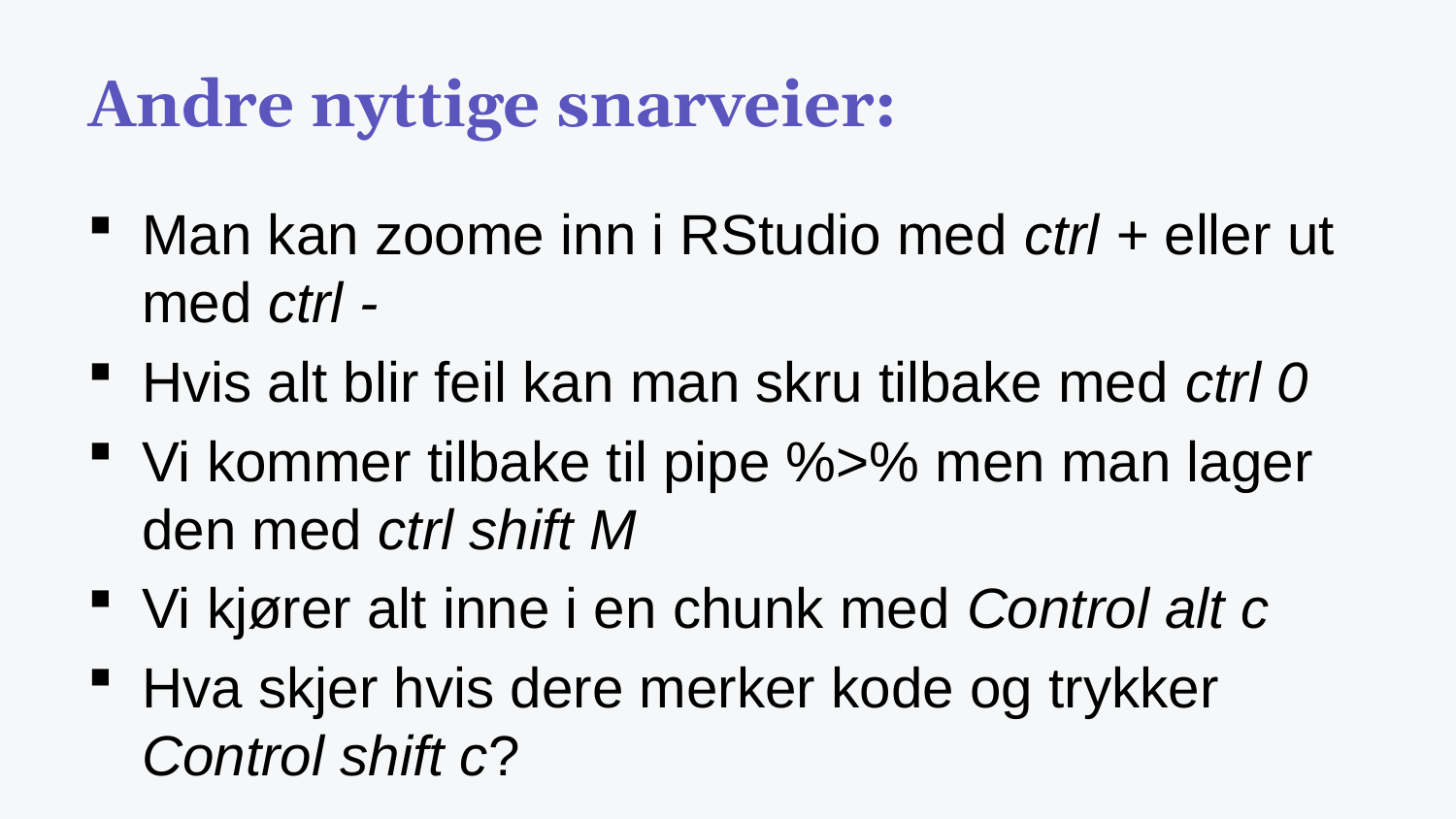

# Andre nyttige snarveier:
Man kan zoome inn i RStudio med ctrl + eller ut med ctrl -
Hvis alt blir feil kan man skru tilbake med ctrl 0
Vi kommer tilbake til pipe %>% men man lager den med ctrl shift M
Vi kjører alt inne i en chunk med Control alt c
Hva skjer hvis dere merker kode og trykker Control shift c?